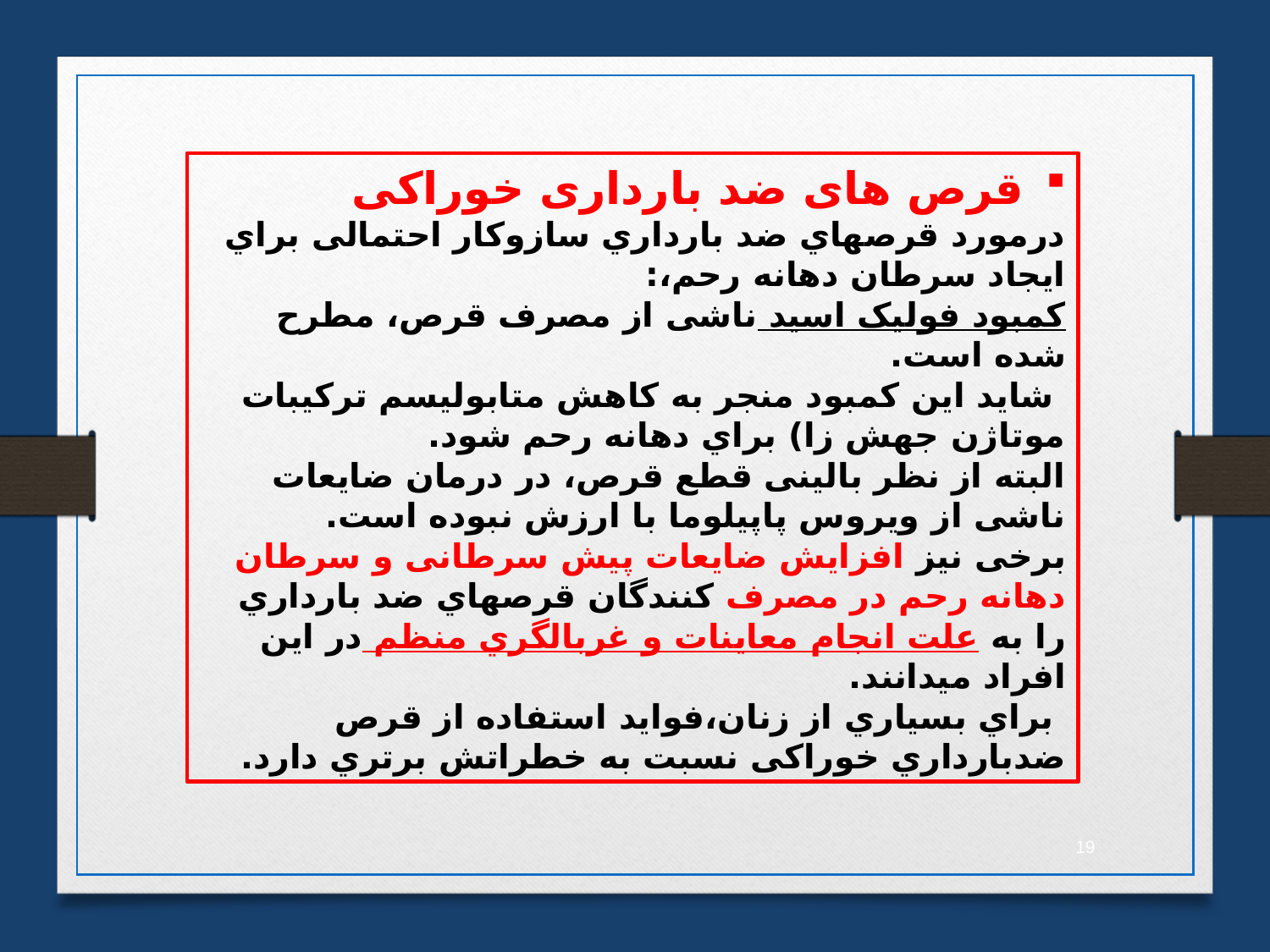

قرص های ضد بارداری خوراکی
درمورد قرصهاي ضد بارداري سازوکار احتمالی براي ایجاد سرطان دهانه رحم،:
کمبود فولیک اسید ناشی از مصرف قرص، مطرح شده است.
 شاید این کمبود منجر به کاهش متابولیسم ترکیبات موتاژن جهش زا) براي دهانه رحم شود.
البته از نظر بالینی قطع قرص، در درمان ضایعات ناشی از ویروس پاپیلوما با ارزش نبوده است.
برخی نیز افزایش ضایعات پیش سرطانی و سرطان دهانه رحم در مصرف کنندگان قرصهاي ضد بارداري را به علت انجام معاینات و غربالگري منظم در این افراد میدانند.
 براي بسیاري از زنان،فواید استفاده از قرص ضدبارداري خوراکی نسبت به خطراتش برتري دارد.
19